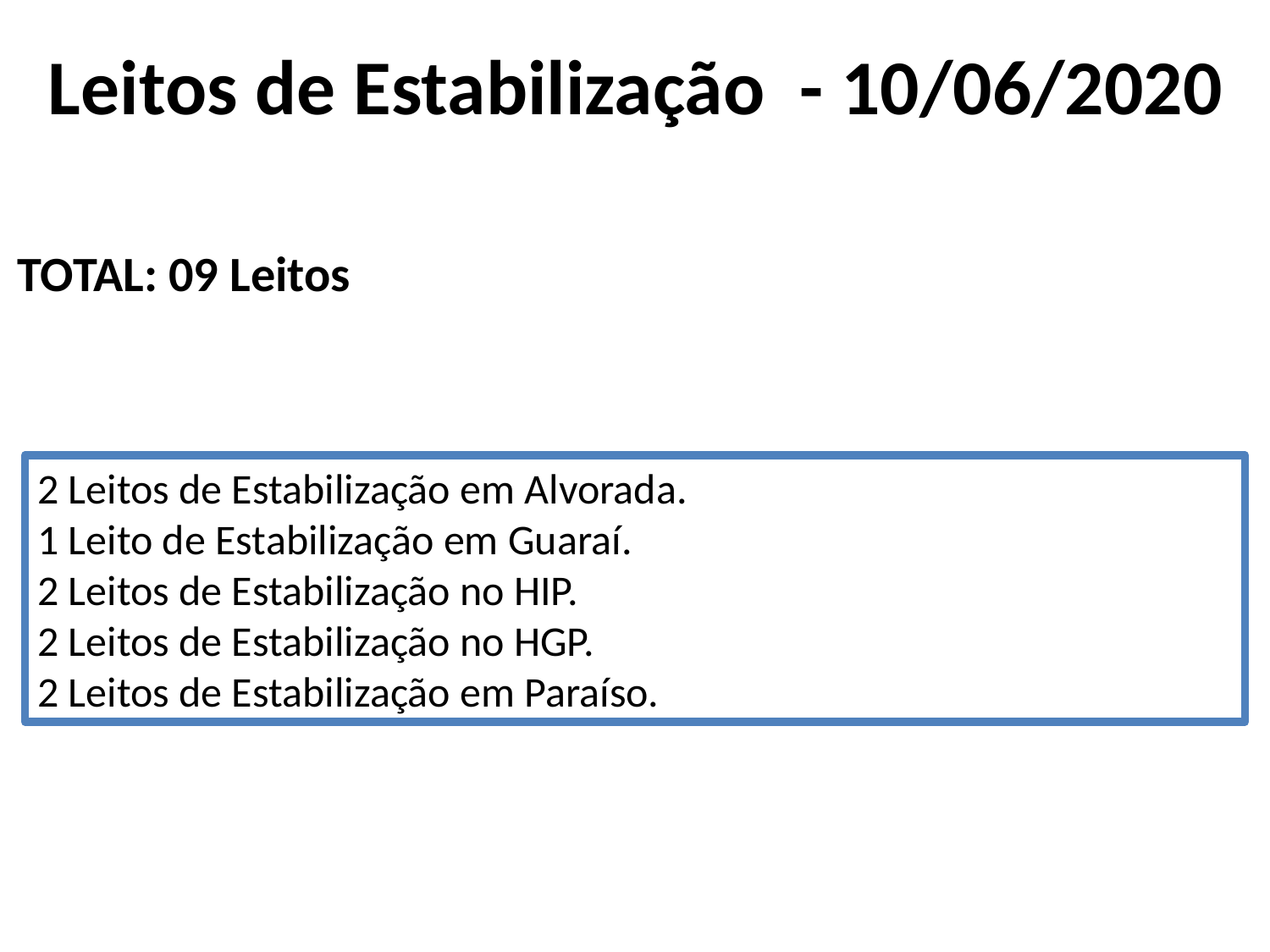

# Leitos de Estabilização  - 10/06/2020
TOTAL: 09 Leitos
2 Leitos de Estabilização em Alvorada.
1 Leito de Estabilização em Guaraí.
2 Leitos de Estabilização no HIP.
2 Leitos de Estabilização no HGP.
2 Leitos de Estabilização em Paraíso.